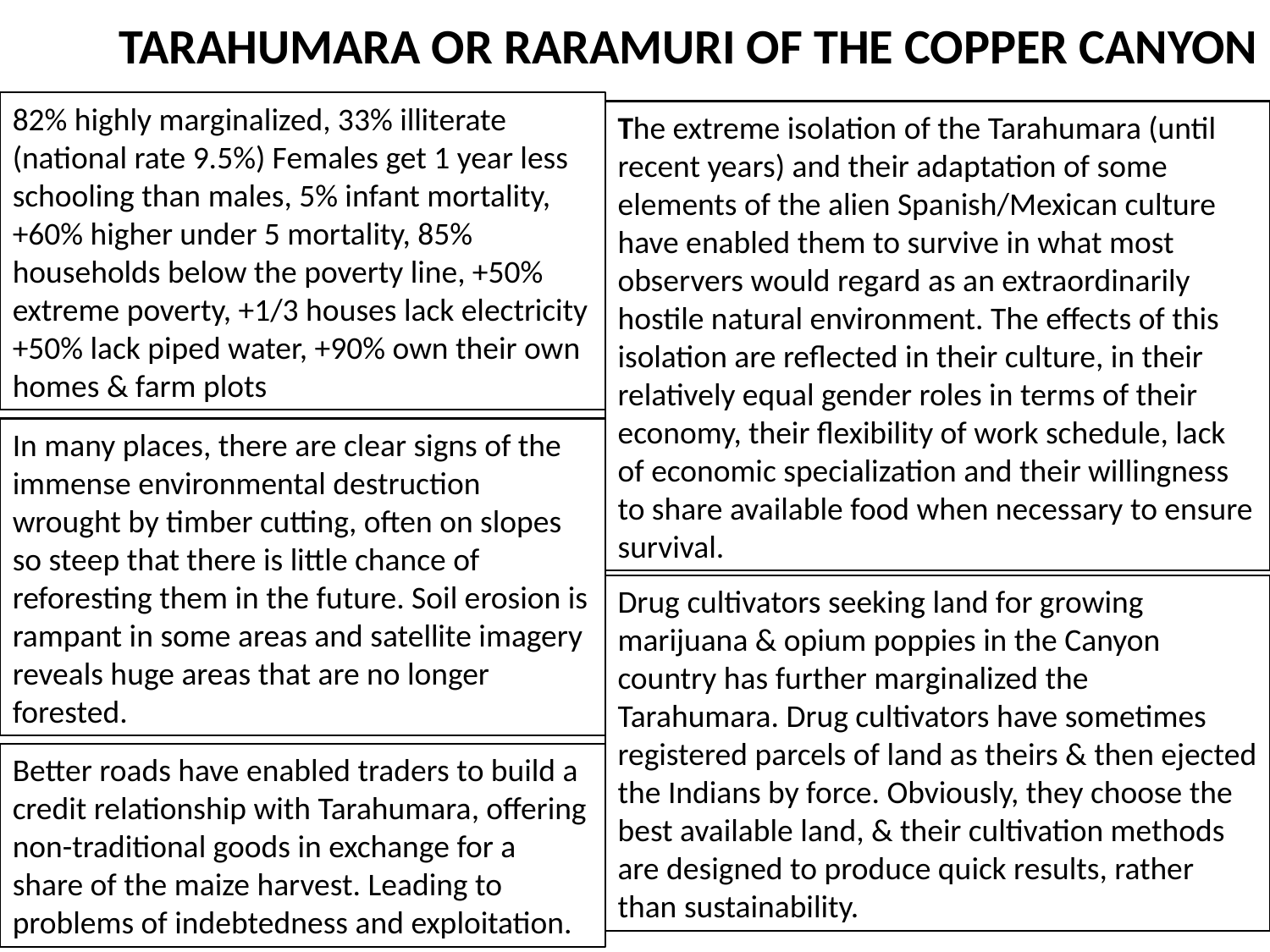

TARAHUMARA OR RARAMURI OF THE COPPER CANYON
82% highly marginalized, 33% illiterate (national rate 9.5%) Females get 1 year less schooling than males, 5% infant mortality, +60% higher under 5 mortality, 85% households below the poverty line, +50% extreme poverty, +1/3 houses lack electricity
+50% lack piped water, +90% own their own homes & farm plots
The extreme isolation of the Tarahumara (until recent years) and their adaptation of some elements of the alien Spanish/Mexican culture have enabled them to survive in what most observers would regard as an extraordinarily hostile natural environment. The effects of this isolation are reflected in their culture, in their relatively equal gender roles in terms of their economy, their flexibility of work schedule, lack of economic specialization and their willingness to share available food when necessary to ensure survival.
In many places, there are clear signs of the immense environmental destruction wrought by timber cutting, often on slopes so steep that there is little chance of reforesting them in the future. Soil erosion is rampant in some areas and satellite imagery reveals huge areas that are no longer forested.
Drug cultivators seeking land for growing marijuana & opium poppies in the Canyon country has further marginalized the Tarahumara. Drug cultivators have sometimes registered parcels of land as theirs & then ejected the Indians by force. Obviously, they choose the best available land, & their cultivation methods are designed to produce quick results, rather than sustainability.
Better roads have enabled traders to build a credit relationship with Tarahumara, offering non-traditional goods in exchange for a share of the maize harvest. Leading to problems of indebtedness and exploitation.